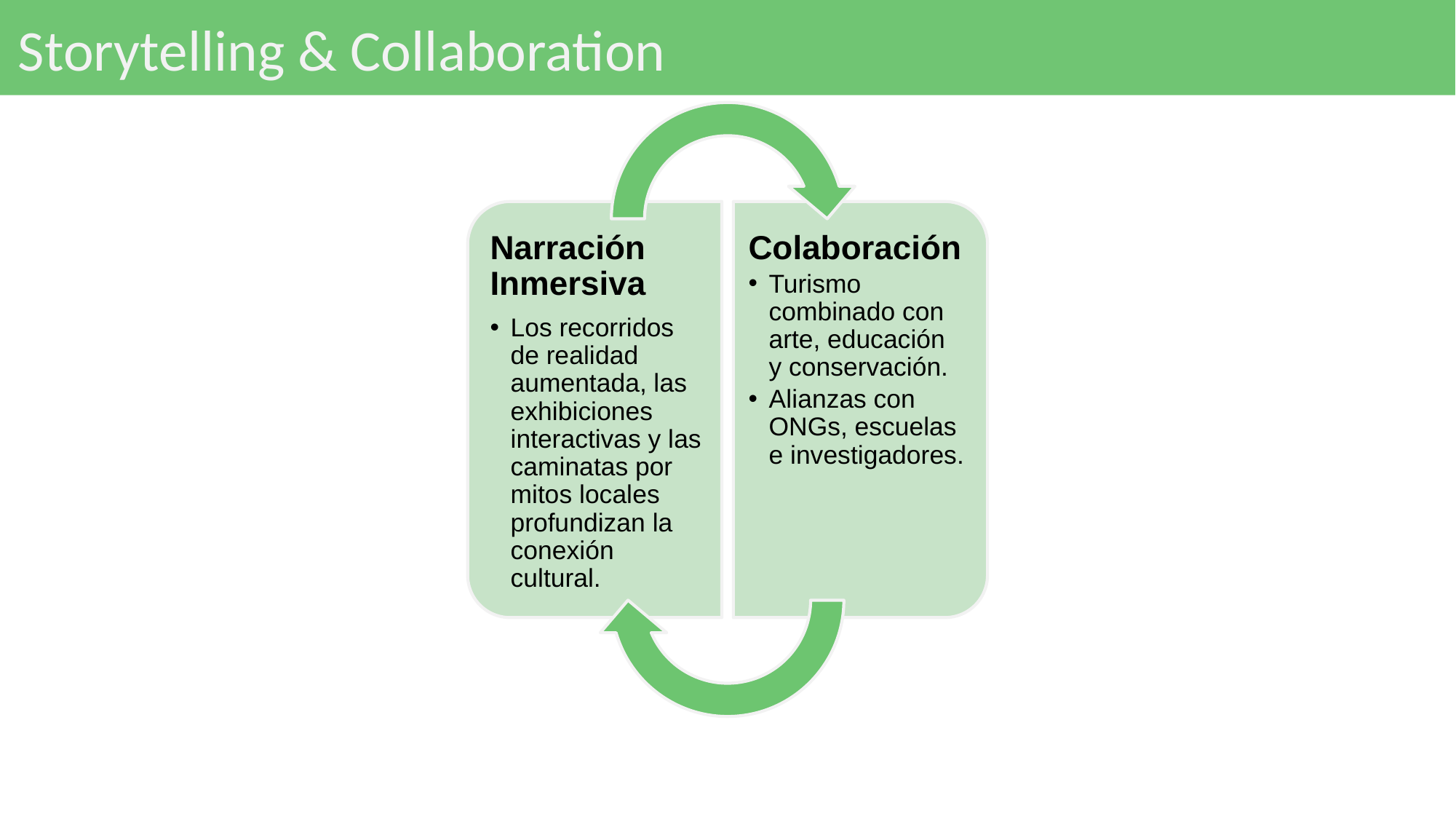

# Storytelling & Collaboration

Narración Inmersiva
Los recorridos de realidad aumentada, las exhibiciones interactivas y las caminatas por mitos locales profundizan la conexión cultural.
Colaboración
Turismo combinado con arte, educación y conservación.
Alianzas con ONGs, escuelas e investigadores.